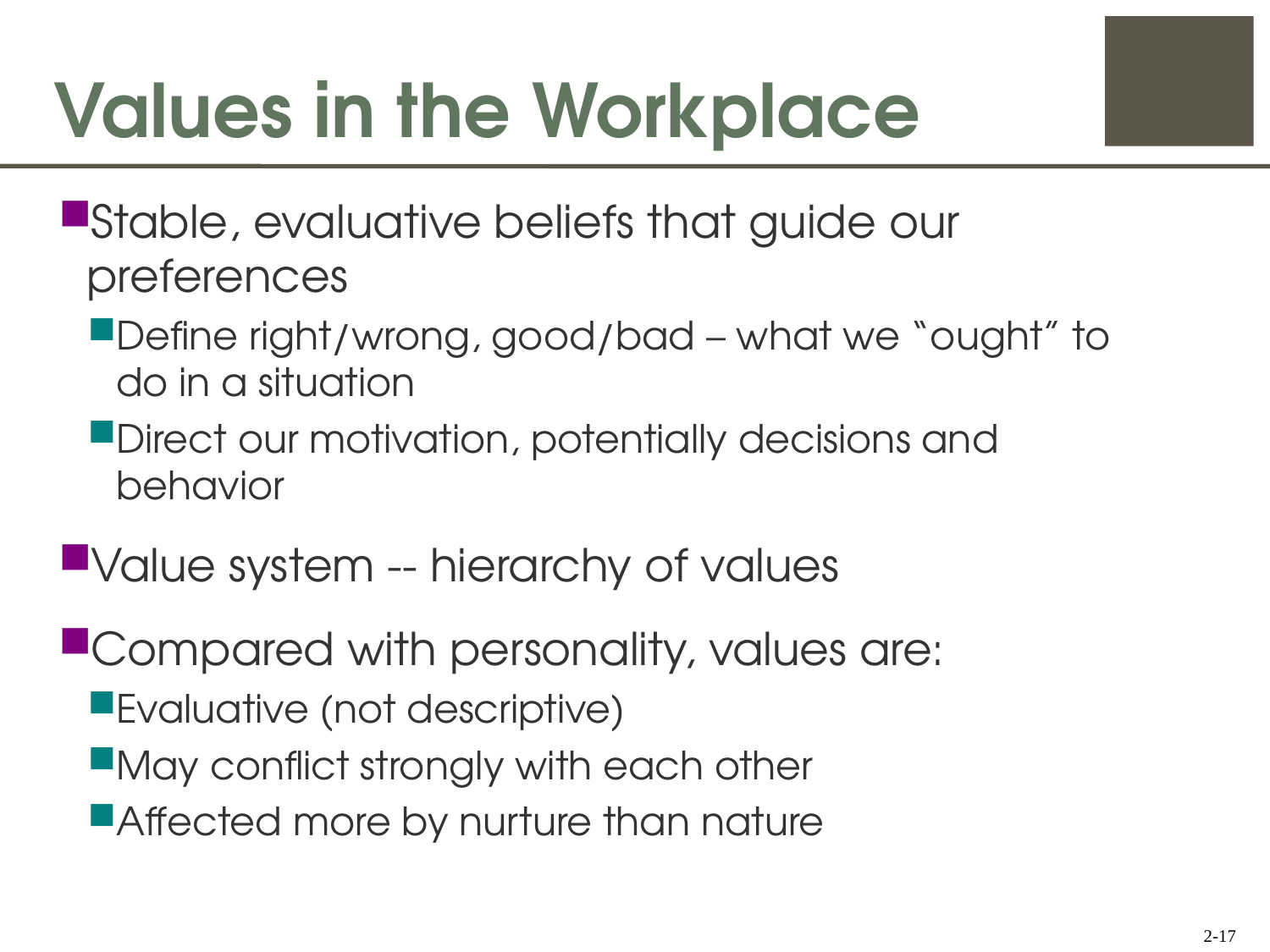

# Values in the Workplace
Stable, evaluative beliefs that guide our preferences
Define right/wrong, good/bad – what we “ought” to do in a situation
Direct our motivation, potentially decisions and behavior
Value system -- hierarchy of values
Compared with personality, values are:
Evaluative (not descriptive)
May conflict strongly with each other
Affected more by nurture than nature